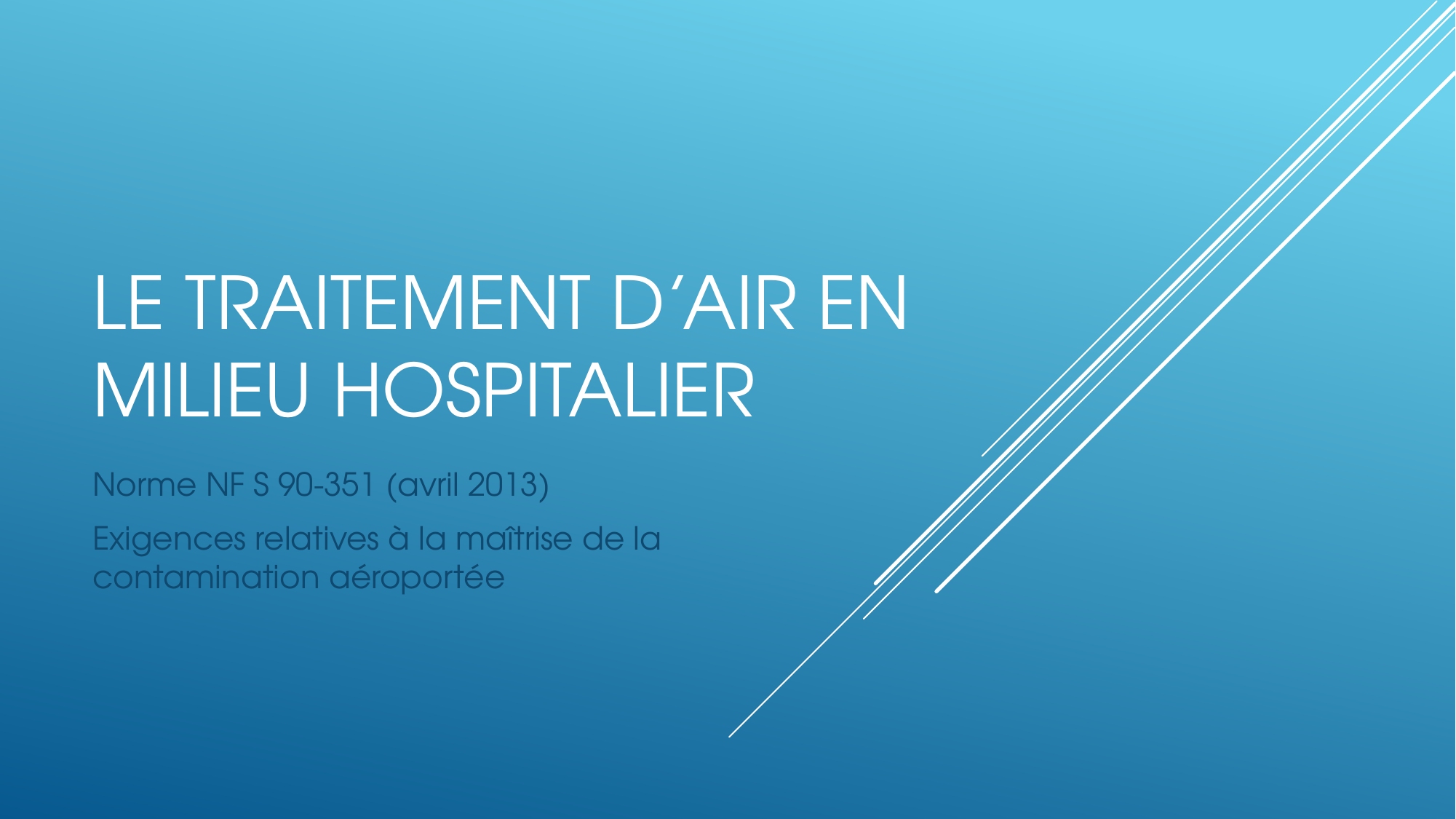

# Le traitement d’air en milieu hospitalier
Norme NF S 90-351 (avril 2013)
Exigences relatives à la maîtrise de la contamination aéroportée